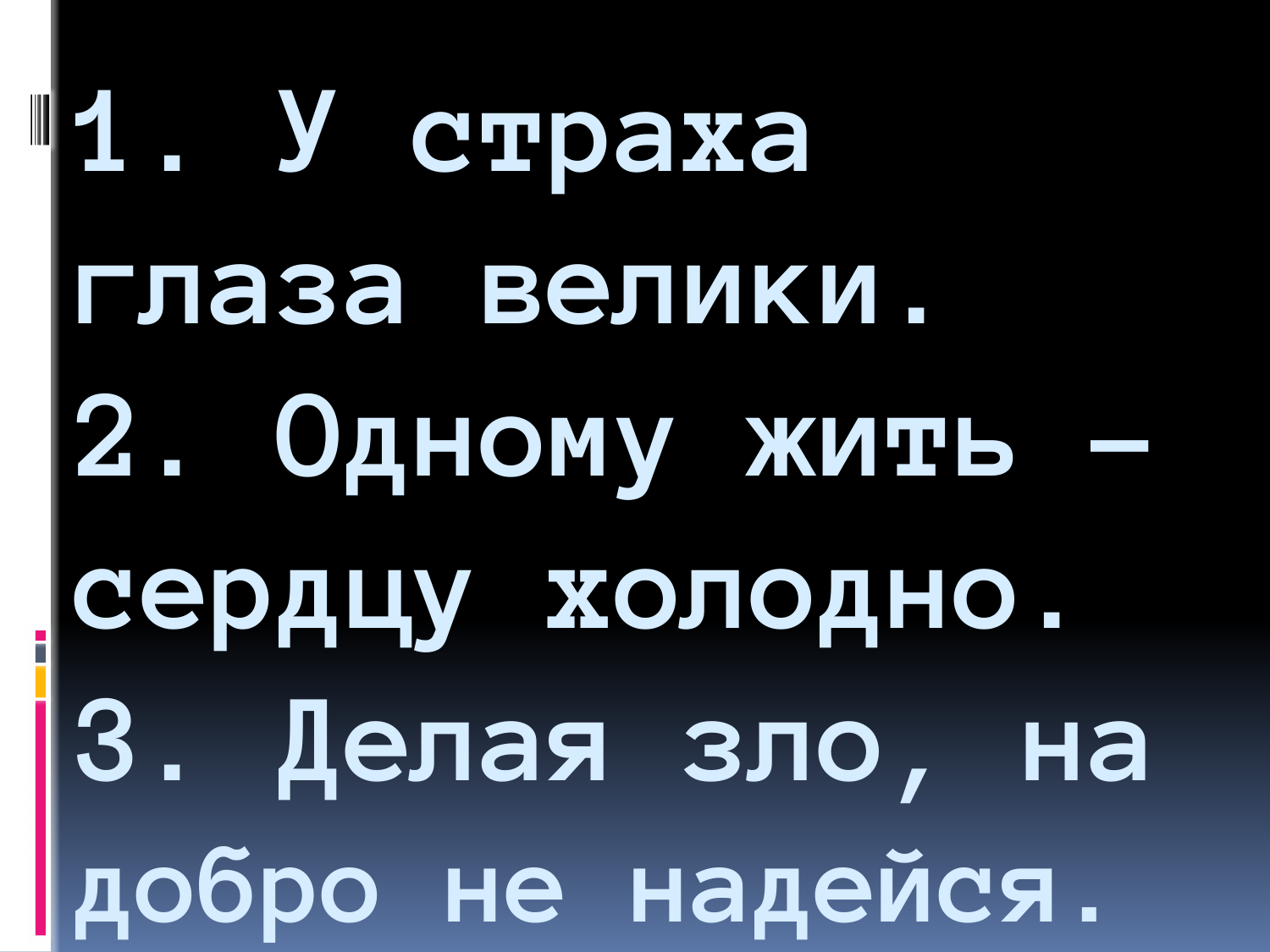

# 1. У страха глаза велики. 2. Одному жить – сердцу холодно. 3. Делая зло, на добро не надейся.